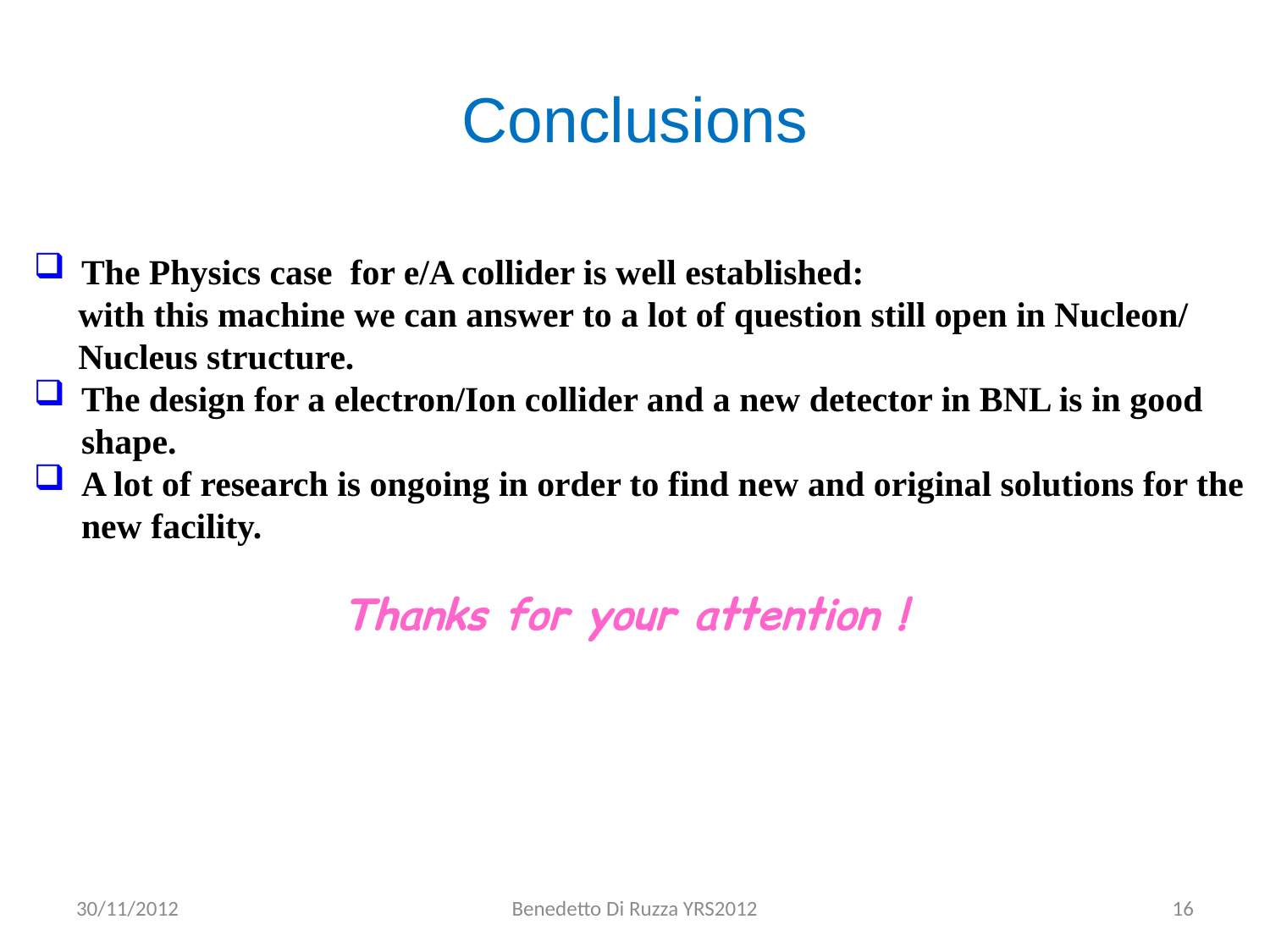

# Conclusions
The Physics case  for e/A collider is well established:
     with this machine we can answer to a lot of question still open in Nucleon/
     Nucleus structure.
The design for a electron/Ion collider and a new detector in BNL is in good shape.
A lot of research is ongoing in order to find new and original solutions for the new facility.
Thanks for your attention !
30/11/2012
Benedetto Di Ruzza YRS2012
16